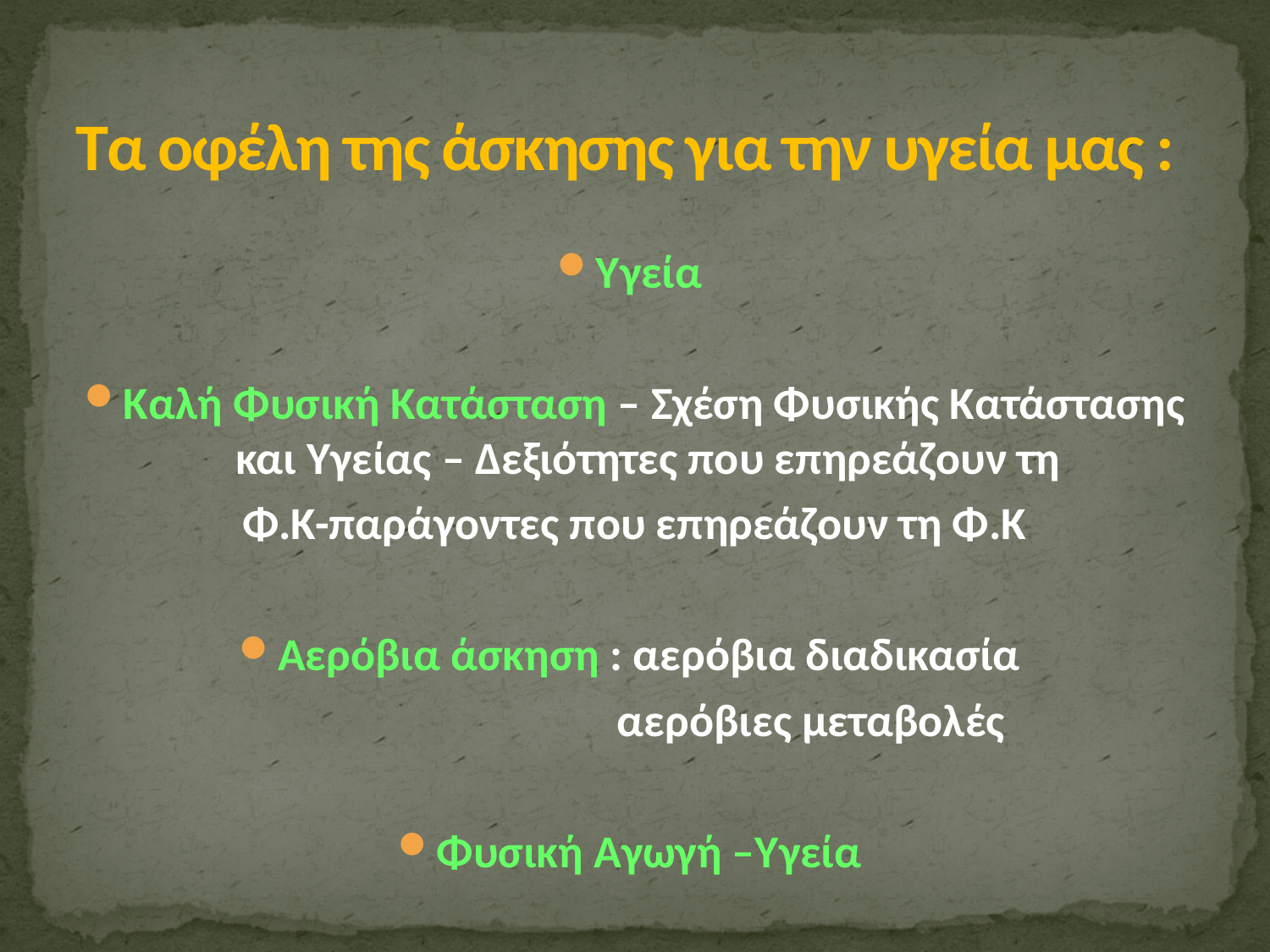

# Τα οφέλη της άσκησης για την υγεία μας :
Υγεία

Καλή Φυσική Κατάσταση – Σχέση Φυσικής Κατάστασης και Υγείας – Δεξιότητες που επηρεάζουν τη
Φ.Κ-παράγοντες που επηρεάζουν τη Φ.Κ

Αερόβια άσκηση : αερόβια διαδικασία
                                   αερόβιες μεταβολές

Φυσική Αγωγή –Υγεία